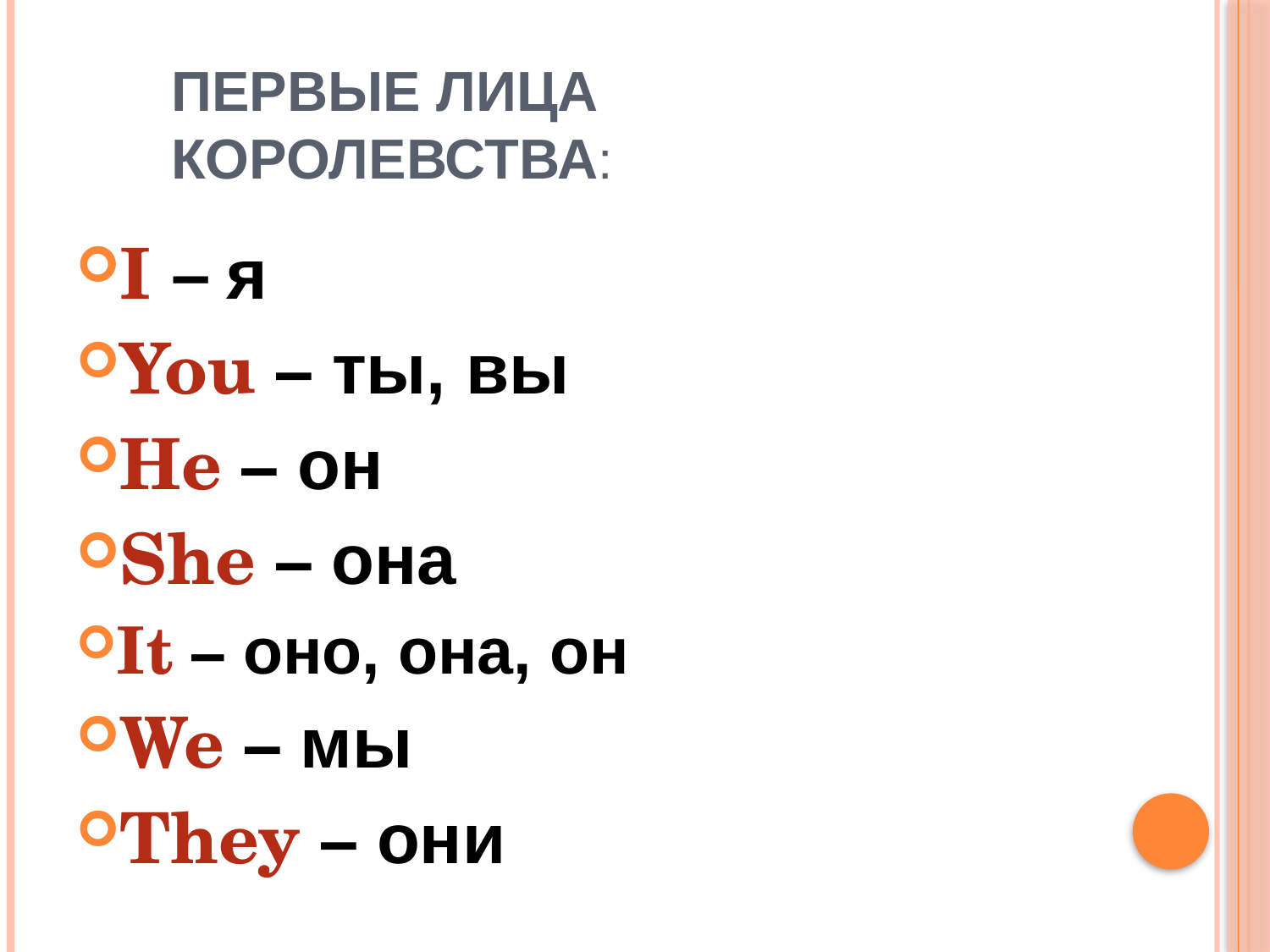

# Первые лица королевства:
I – я
You – ты, вы
He – он
She – она
It – оно, она, он
We – мы
They – они